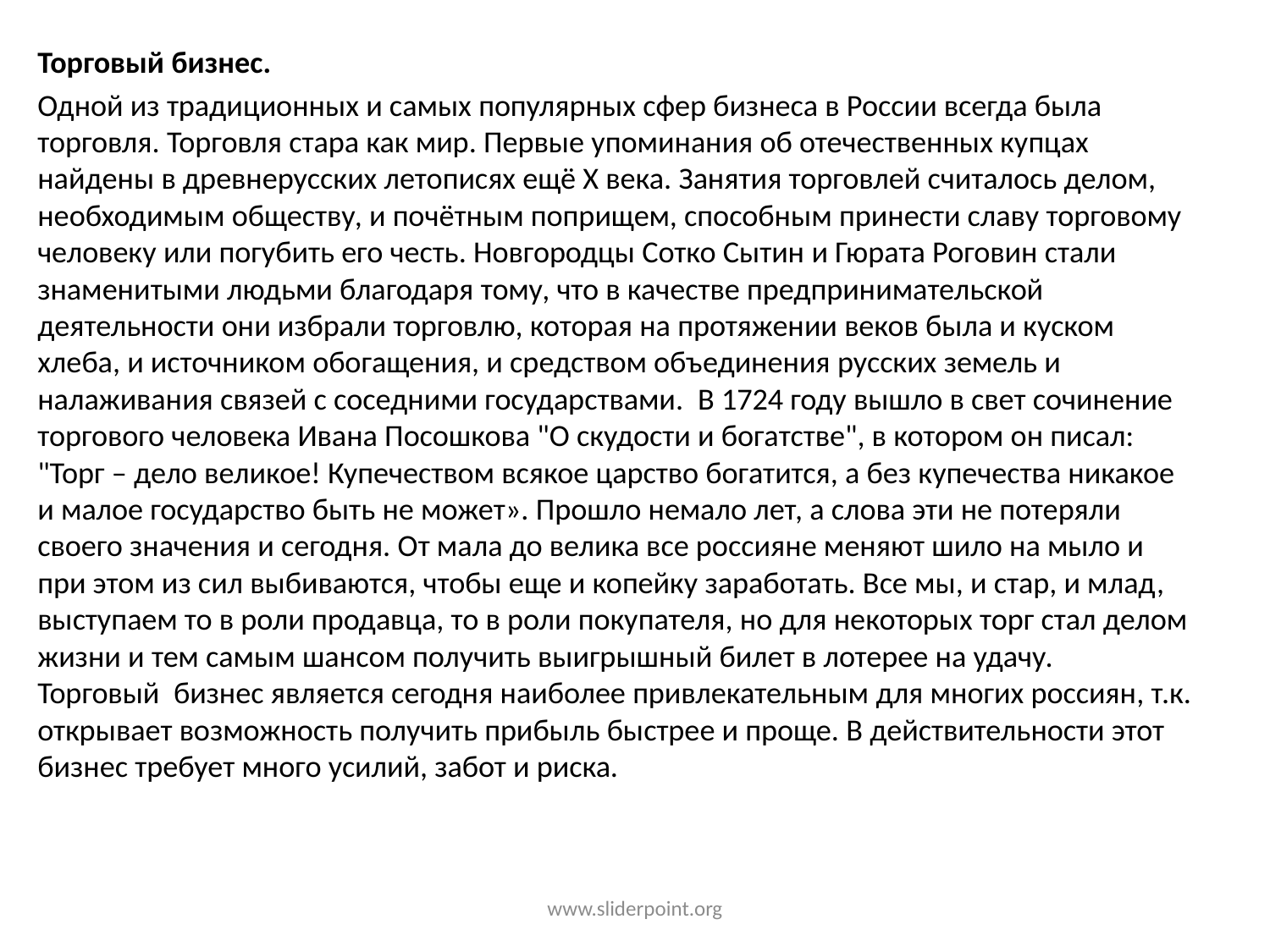

Торговый бизнес.
Одной из традиционных и самых популярных сфер бизнеса в России всегда была   торговля. Торговля стара как мир. Первые упоминания об отечественных купцах найдены в древнерусских летописях ещё X века. Занятия торговлей считалось делом, необходимым обществу, и почётным поприщем, способным принести славу торговому человеку или погубить его честь. Новгородцы Сотко Сытин и Гюрата Роговин стали знаменитыми людьми благодаря тому, что в качестве предпринимательской деятельности они избрали торговлю, которая на протяжении веков была и куском хлеба, и источником обогащения, и средством объединения русских земель и налаживания связей с соседними государствами.  В 1724 году вышло в свет сочинение торгового человека Ивана Посошкова "О скудости и богатстве", в котором он писал: "Торг – дело великое! Купечеством всякое царство богатится, а без купечества никакое и малое государство быть не может». Прошло немало лет, а слова эти не потеряли своего значения и сегодня. От мала до велика все россияне меняют шило на мыло и при этом из сил выбиваются, чтобы еще и копейку заработать. Все мы, и стар, и млад, выступаем то в роли продавца, то в роли покупателя, но для некоторых торг стал делом жизни и тем самым шансом получить выигрышный билет в лотерее на удачу.   Торговый  бизнес является сегодня наиболее привлекательным для многих россиян, т.к. открывает возможность получить прибыль быстрее и проще. В действительности этот бизнес требует много усилий, забот и риска.

www.sliderpoint.org